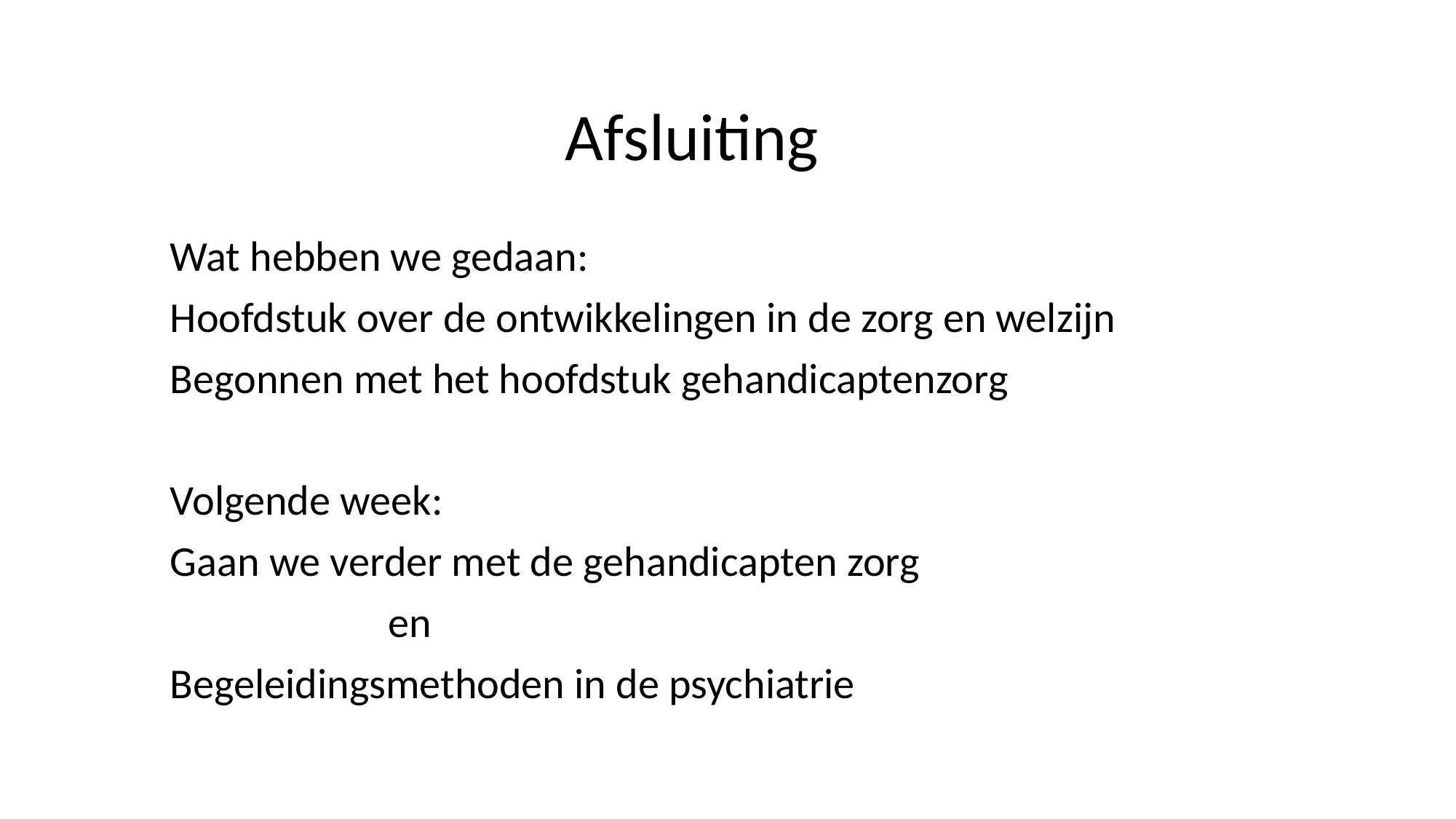

# Afsluiting
Wat hebben we gedaan:
Hoofdstuk over de ontwikkelingen in de zorg en welzijn
Begonnen met het hoofdstuk gehandicaptenzorg

Volgende week:
Gaan we verder met de gehandicapten zorg
		en
Begeleidingsmethoden in de psychiatrie